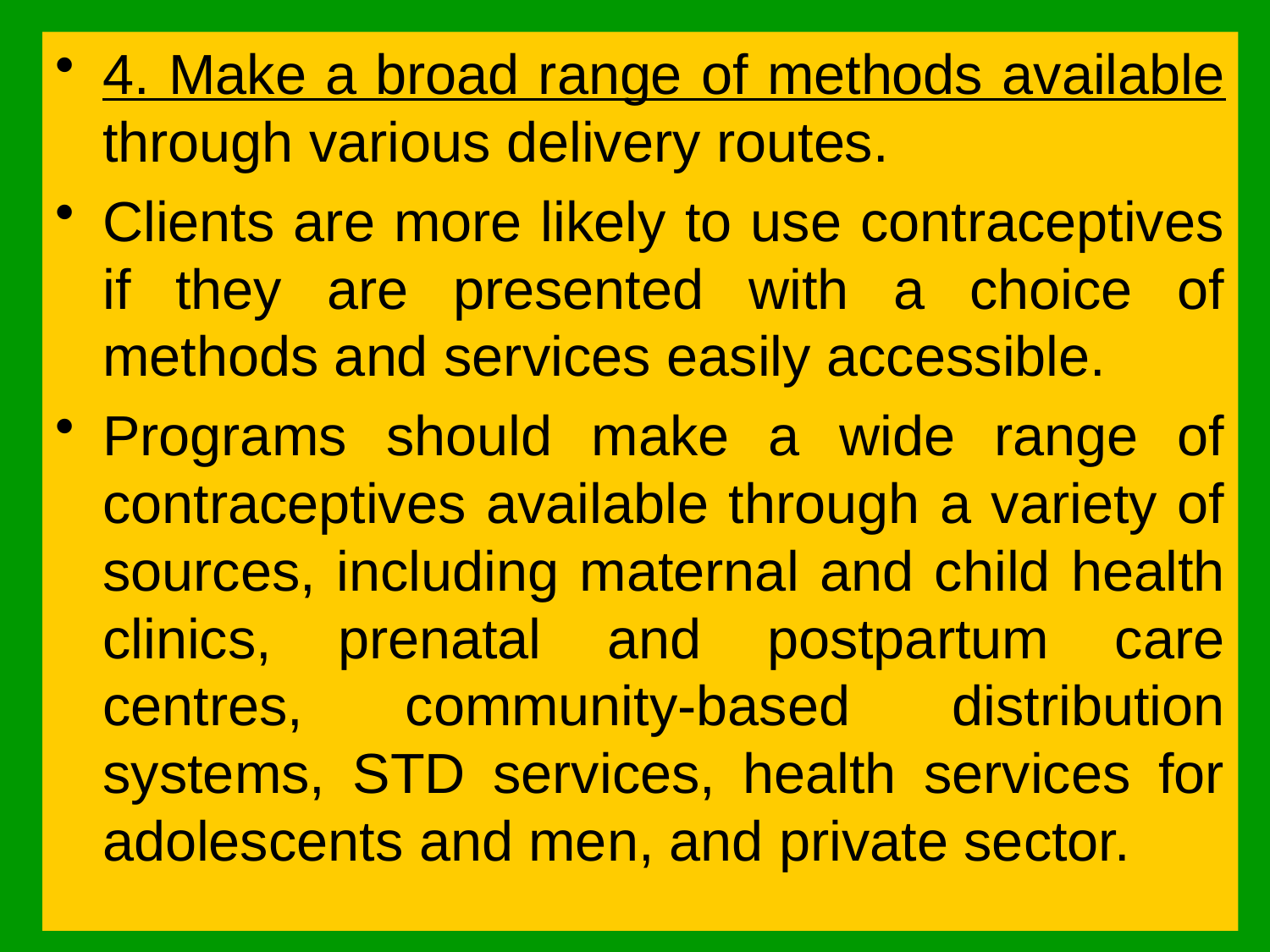

4. Make a broad range of methods available through various delivery routes.
Clients are more likely to use contraceptives if they are presented with a choice of methods and services easily accessible.
Programs should make a wide range of contraceptives available through a variety of sources, including maternal and child health clinics, prenatal and postpartum care centres, community-based distribution systems, STD services, health services for adolescents and men, and private sector.

#
National Family Health Survey-2